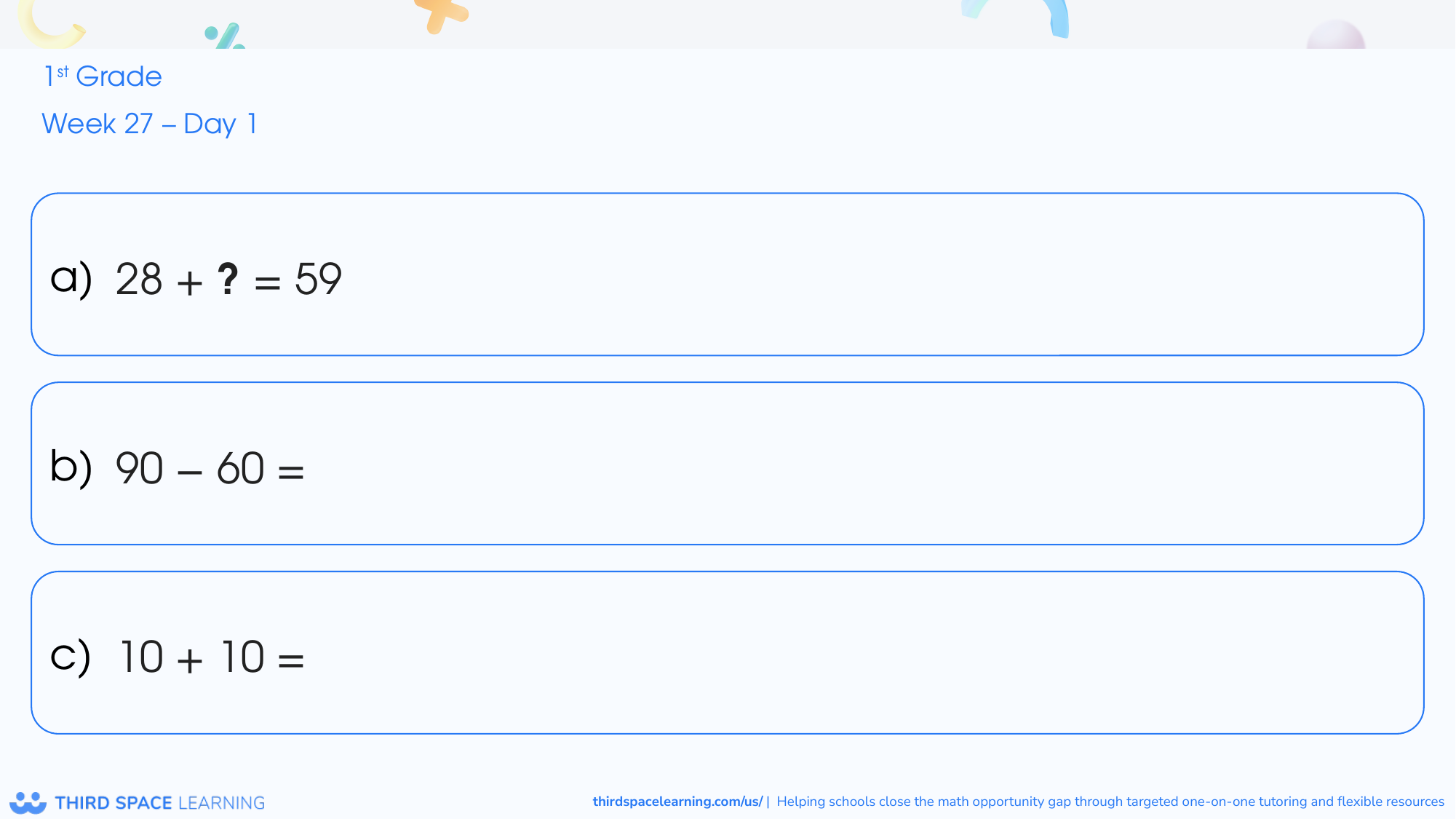

1st Grade
Week 27 – Day 1
28 + ? = 59
90 − 60 =
10 + 10 =